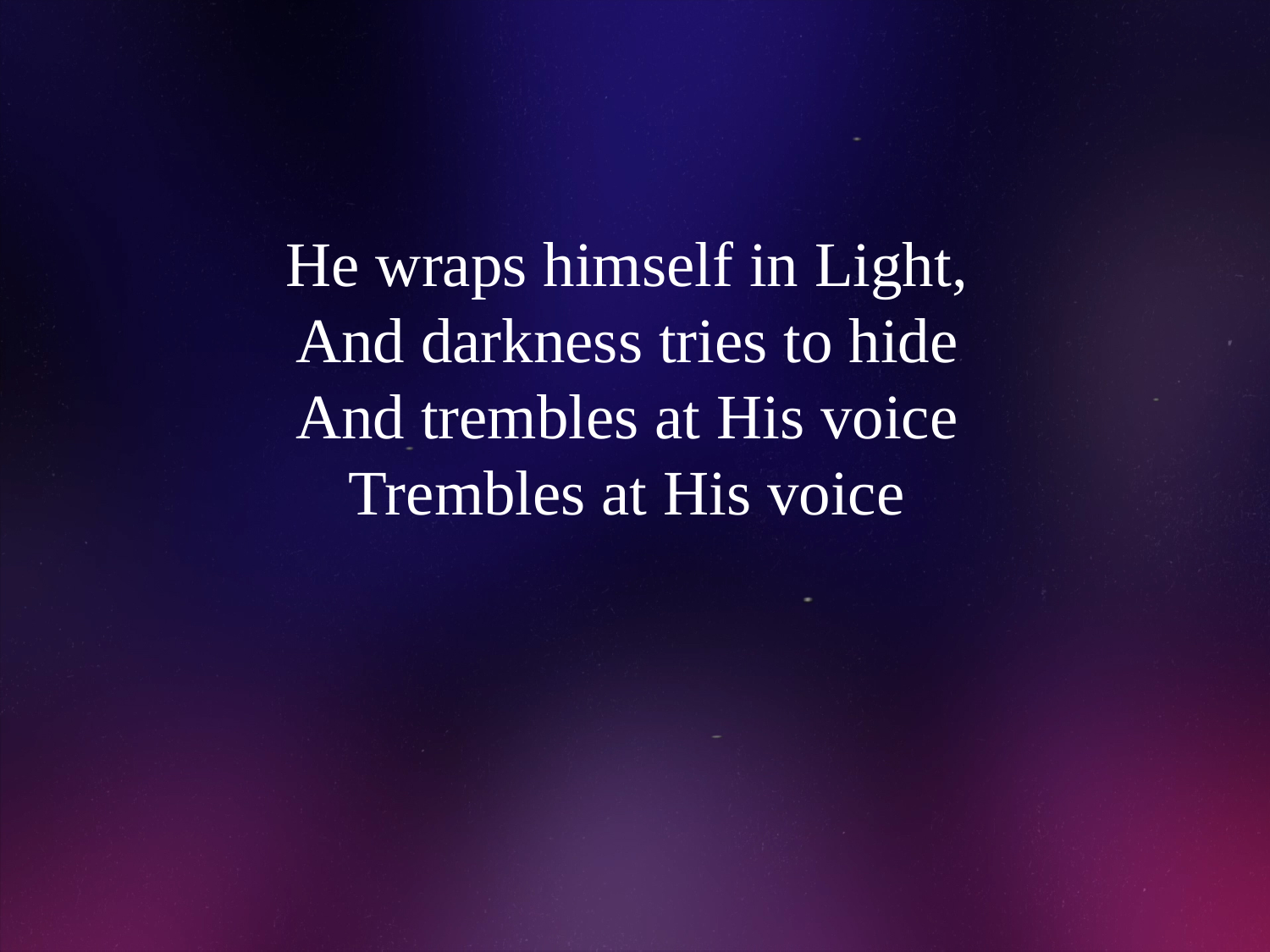

# He wraps himself in Light, And darkness tries to hide And trembles at His voice Trembles at His voice